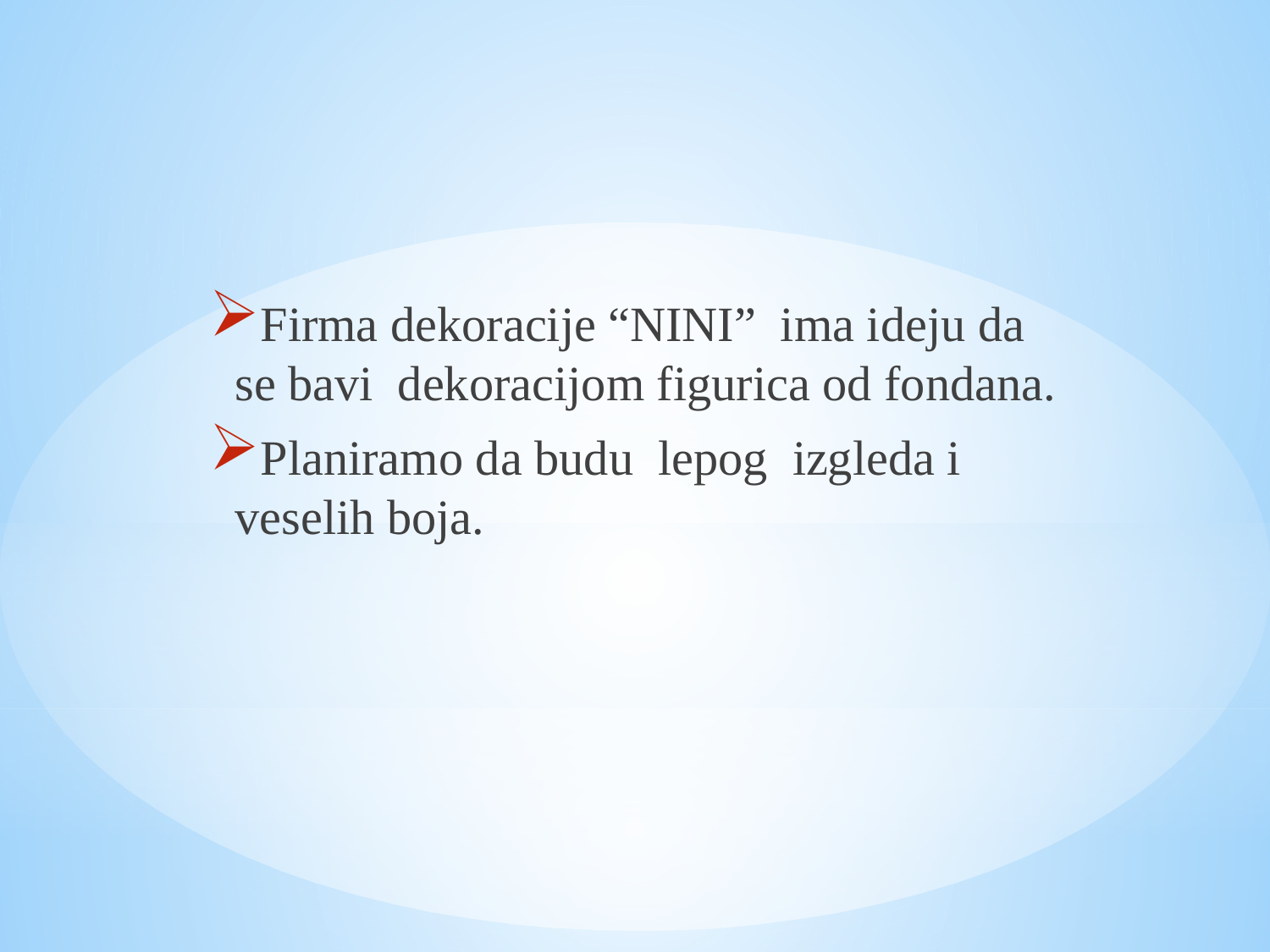

Firma dekoracije “NINI”  ima ideju da se bavi  dekoracijom figurica od fondana.
Planiramo da budu  lepog  izgleda i veselih boja.